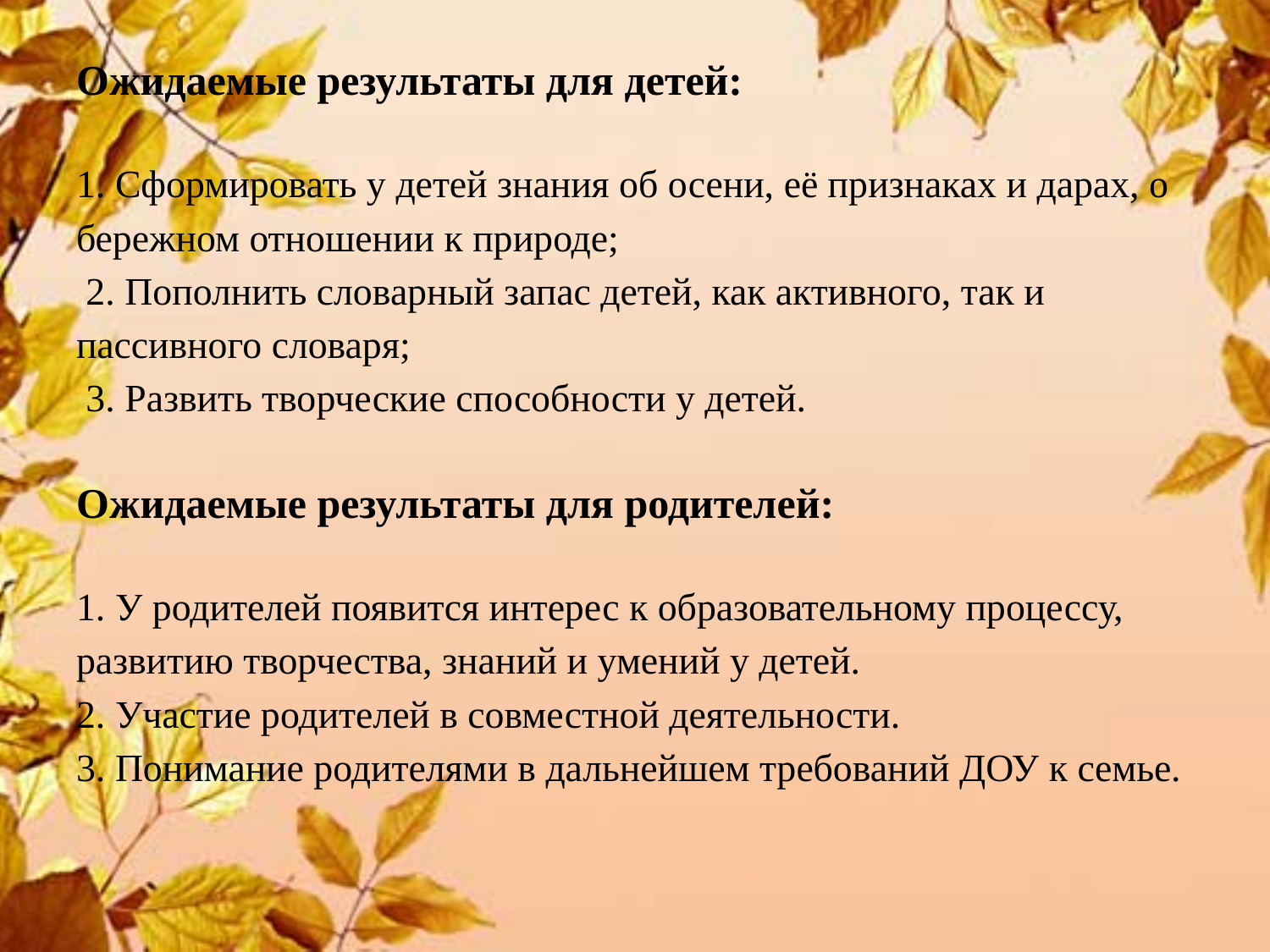

# Ожидаемые результаты для детей: 1. Сформировать у детей знания об осени, её признаках и дарах, о бережном отношении к природе;  2. Пополнить словарный запас детей, как активного, так и пассивного словаря;  3. Развить творческие способности у детей. Ожидаемые результаты для родителей: 1. У родителей появится интерес к образовательному процессу, развитию творчества, знаний и умений у детей. 2. Участие родителей в совместной деятельности. 3. Понимание родителями в дальнейшем требований ДОУ к семье.